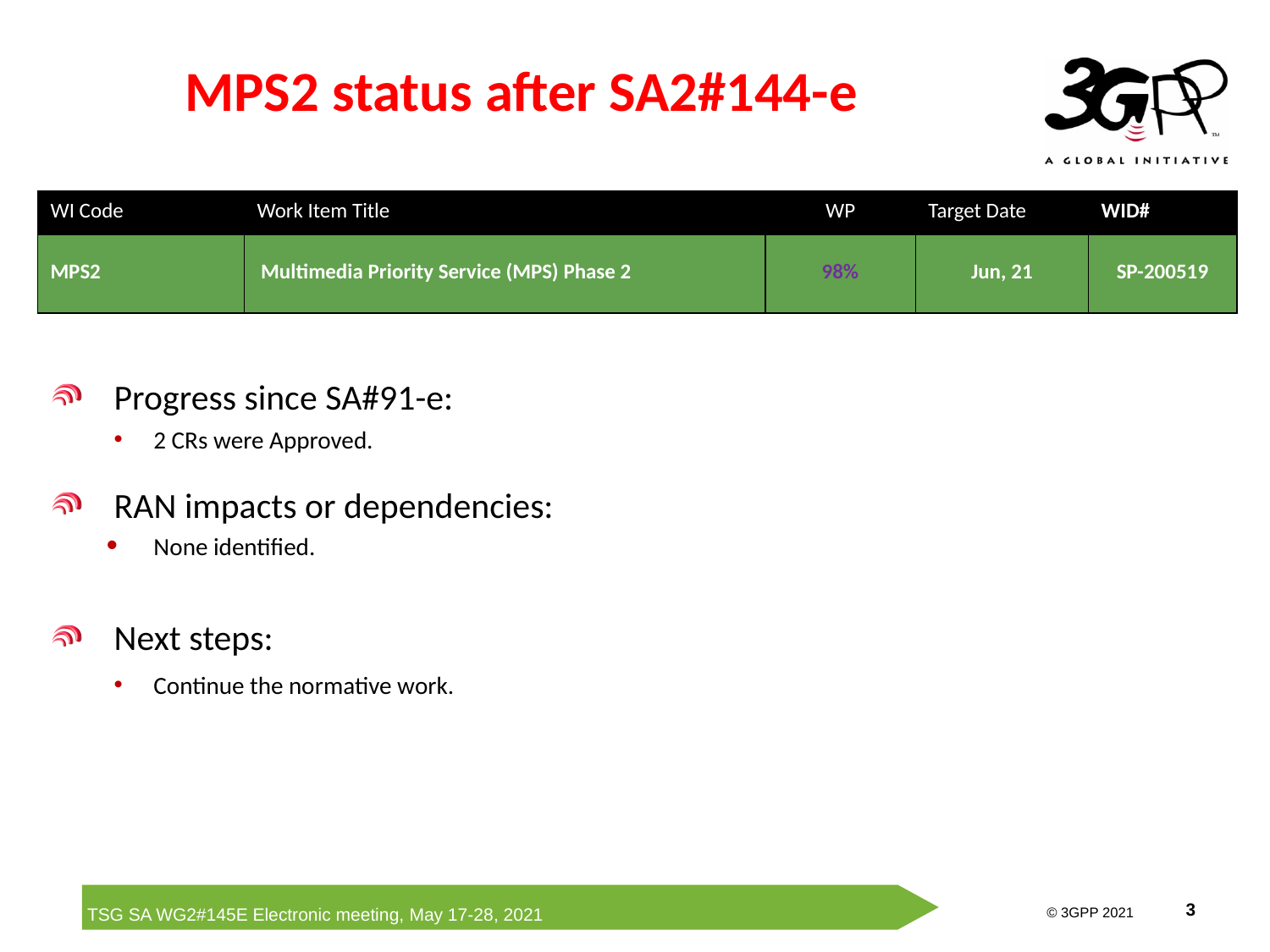

# MPS2 status after SA2#144-e
| WI Code | Work Item Title | WP | Target Date | WID# |
| --- | --- | --- | --- | --- |
| MPS2 | Multimedia Priority Service (MPS) Phase 2 | 98% | Jun, 21 | SP-200519 |
Progress since SA#91-e:
2 CRs were Approved.

RAN impacts or dependencies:
None identified.

Next steps:
Continue the normative work.